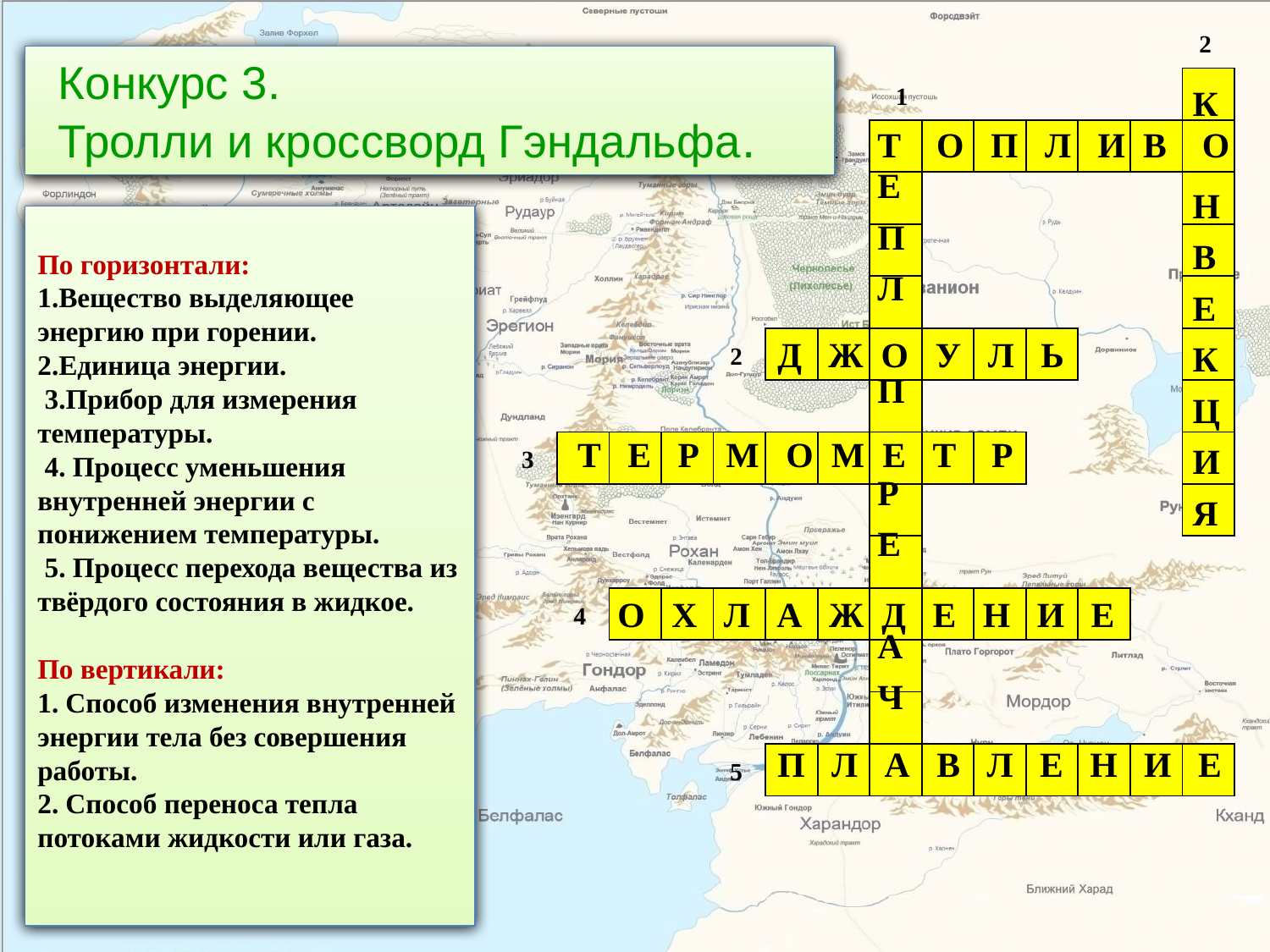

|  |  |  |  |  |  |  |  |  |  |  |  |  | 2 |
| --- | --- | --- | --- | --- | --- | --- | --- | --- | --- | --- | --- | --- | --- |
|  |  |  |  |  |  |  | 1 |  |  |  |  |  |  |
|  |  |  |  |  |  | 1 |  |  |  |  |  |  |  |
|  |  |  |  |  |  |  |  |  |  |  |  |  |  |
|  |  |  |  |  |  |  |  |  |  |  |  |  |  |
|  |  |  |  |  |  |  |  |  |  |  |  |  |  |
|  |  |  |  | 2 |  |  |  |  |  |  |  |  |  |
|  |  |  |  |  |  |  |  |  |  |  |  |  |  |
| 3 |  |  |  |  |  |  |  |  |  |  |  |  |  |
|  |  |  |  |  |  |  |  |  |  |  |  |  |  |
|  |  |  |  |  |  |  |  |  |  |  |  |  |  |
|  | 4 |  |  |  |  |  |  |  |  |  |  |  |  |
|  |  |  |  |  |  |  |  |  |  |  |  |  |  |
|  |  |  |  |  |  |  |  |  |  |  |  |  |  |
|  |  |  |  | 5 |  |  |  |  |  |  |  |  |  |

Конкурс 3.
Тролли и кроссворд Гэндальфа.
К НВЕКЦИЯ

Е
П
Л

П

Р
Е

А
Ч

Т    О   П   Л   И  В    О

По горизонтали:
1.Вещество выделяющее энергию при горении.
2.Единица энергии.
 3.Прибор для измерения температуры.
 4. Процесс уменьшения внутренней энергии с понижением температуры.
 5. Процесс перехода вещества из твёрдого состояния в жидкое.

По вертикали:
1. Способ изменения внутренней энергии тела без совершения работы.
2. Способ переноса тепла потоками жидкости или газа.

Д   Ж  О   У   Л   Ь
Т   Е   Р   М   О  М  Е   Т    Р

О   Х   Л   А   Ж  Д   Е   Н   И   Е
П   Л   А   В   Л   Е   Н   И   Е